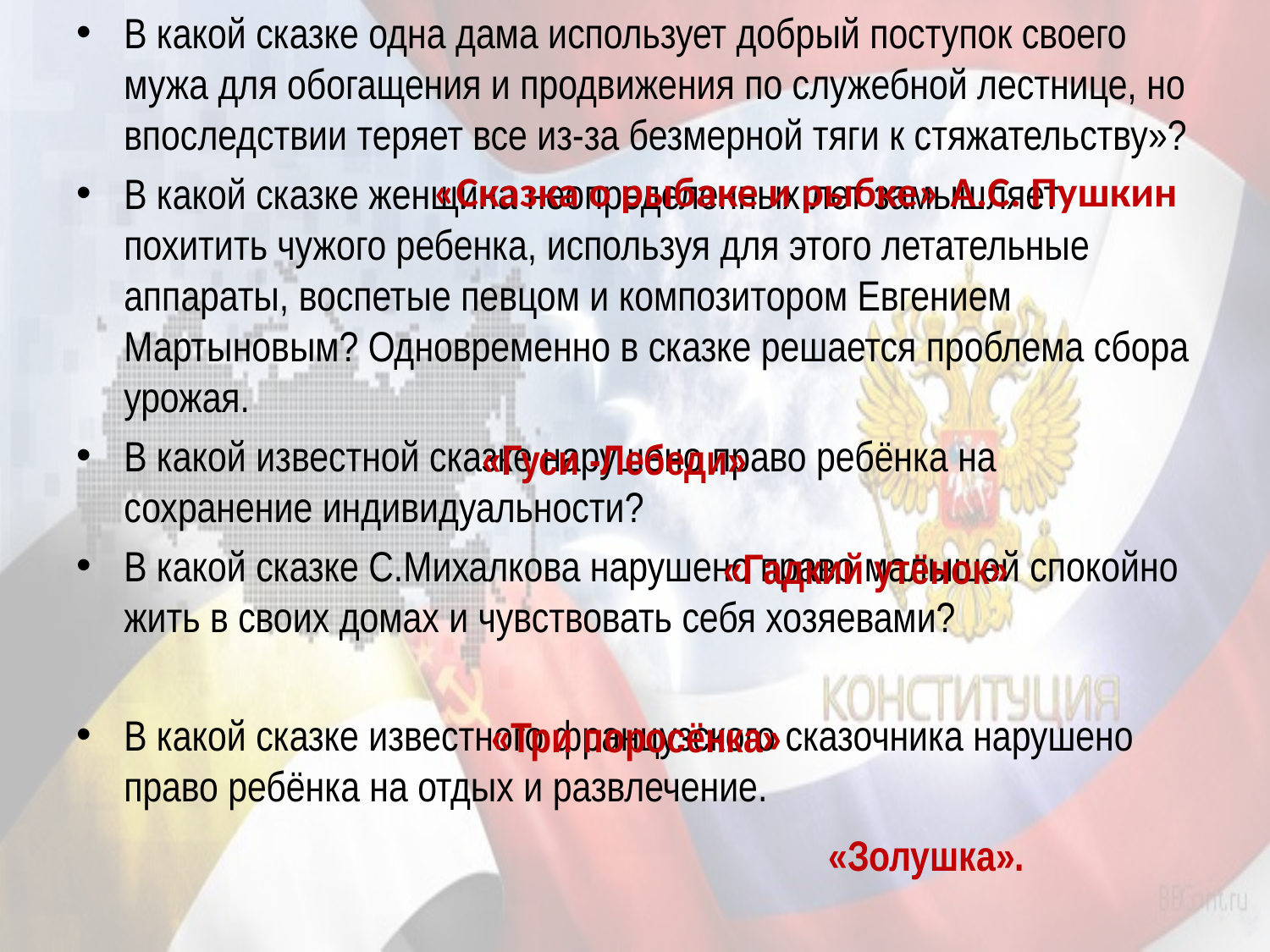

В какой сказке одна дама использует добрый поступок своего мужа для обогащения и продвижения по служебной лестнице, но впоследствии теряет все из-за безмерной тяги к стяжательству»?
В какой сказке женщина неопределенных лет замышляет похитить чужого ребенка, используя для этого летательные аппараты, воспетые певцом и композитором Евгением Мартыновым? Одновременно в сказке решается проблема сбора урожая.
В какой известной сказке нарушено право ребёнка на сохранение индивидуальности?
В какой сказке С.Михалкова нарушено право малышей спокойно жить в своих домах и чувствовать себя хозяевами?

В какой сказке известного французского сказочника нарушено право ребёнка на отдых и развлечение.
«Сказка о рыбаке и рыбке» А.С. Пушкин
«Гуси -Лебеди»
«Гадкий утёнок»
«Три поросёнка»
«Золушка».